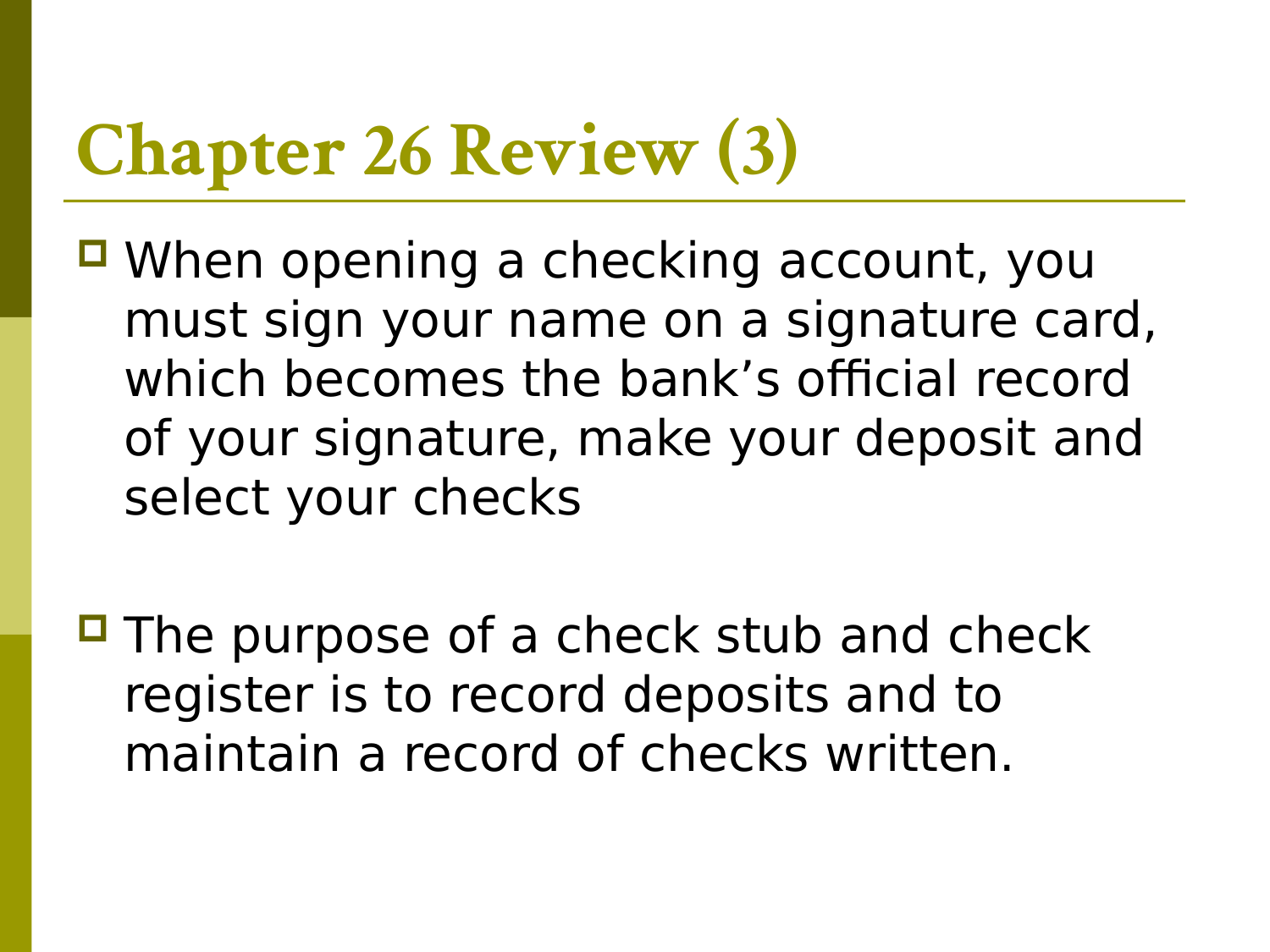

# Chapter 26 Review (3)
When opening a checking account, you must sign your name on a signature card, which becomes the bank’s official record of your signature, make your deposit and select your checks

The purpose of a check stub and check register is to record deposits and to maintain a record of checks written.